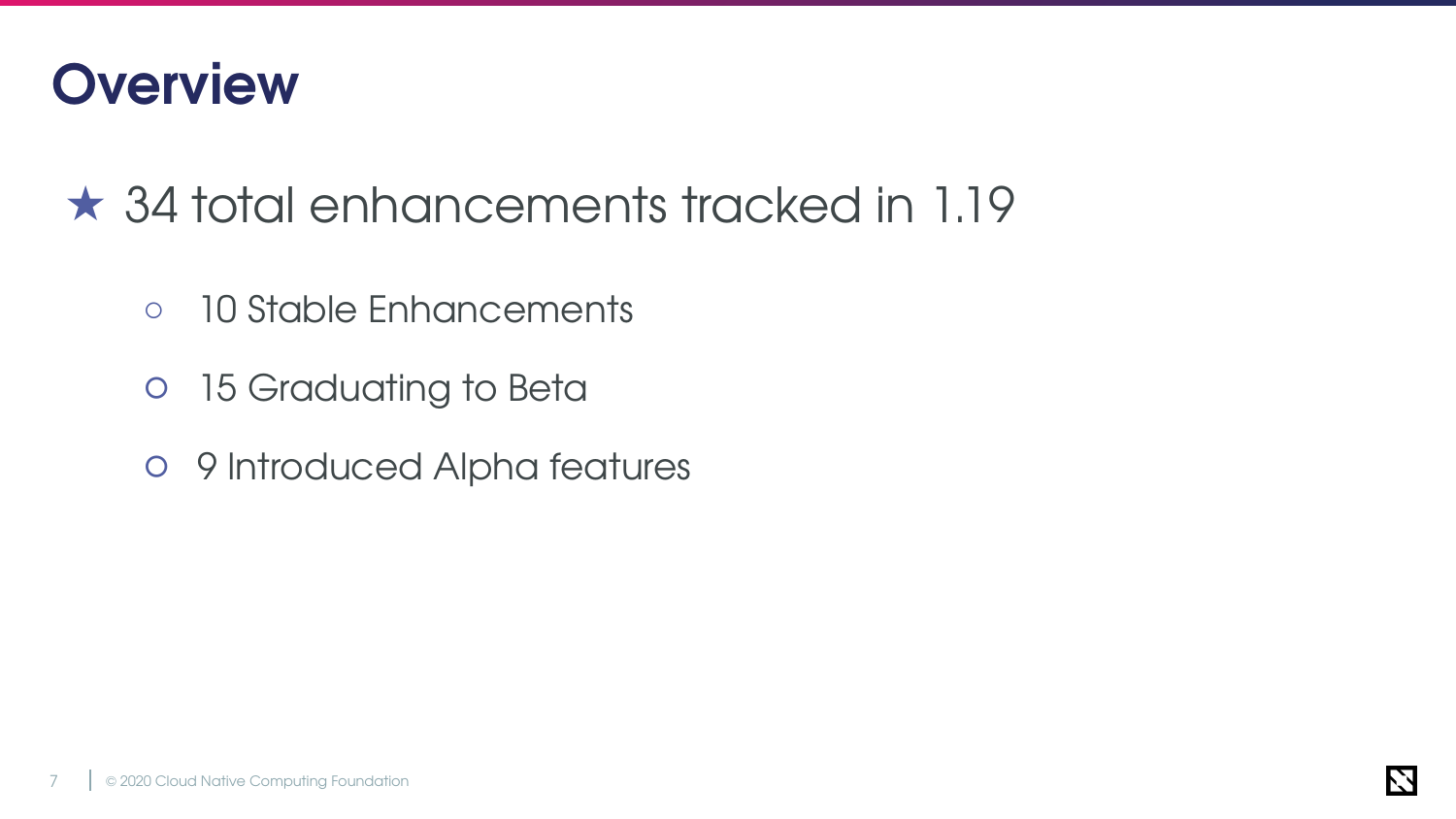

# Overview

34 total enhancements tracked in 1.19
10 Stable Enhancements
15 Graduating to Beta
9 Introduced Alpha features